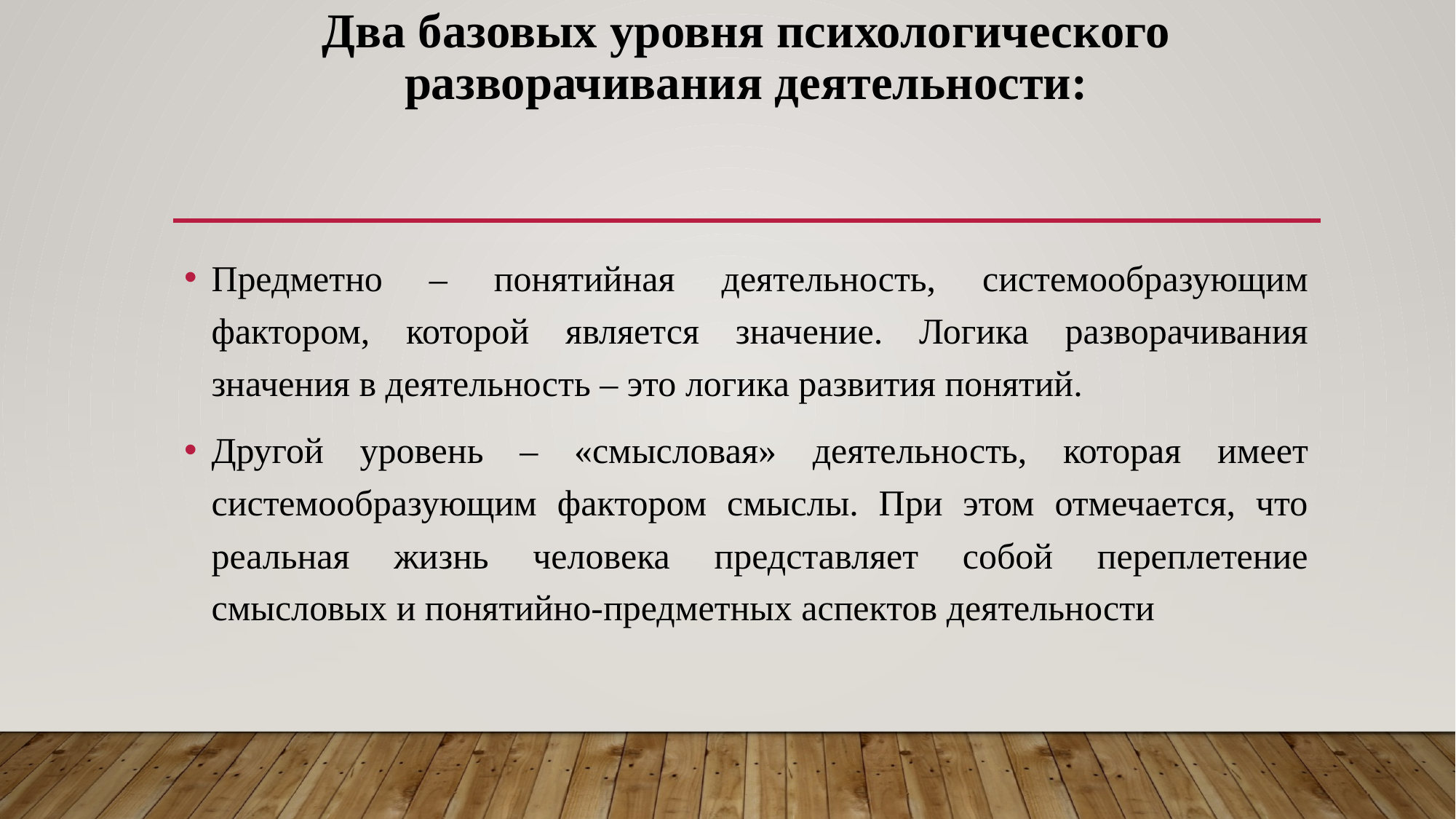

# Два базовых уровня психологического разворачивания деятельности:
Предметно – понятийная деятельность, системообразующим фактором, которой является значение. Логика разворачивания значения в деятельность – это логика развития понятий.
Другой уровень – «смысловая» деятельность, которая имеет системообразующим фактором смыслы. При этом отмечается, что реальная жизнь человека представляет собой переплетение смысловых и понятийно-предметных аспектов деятельности